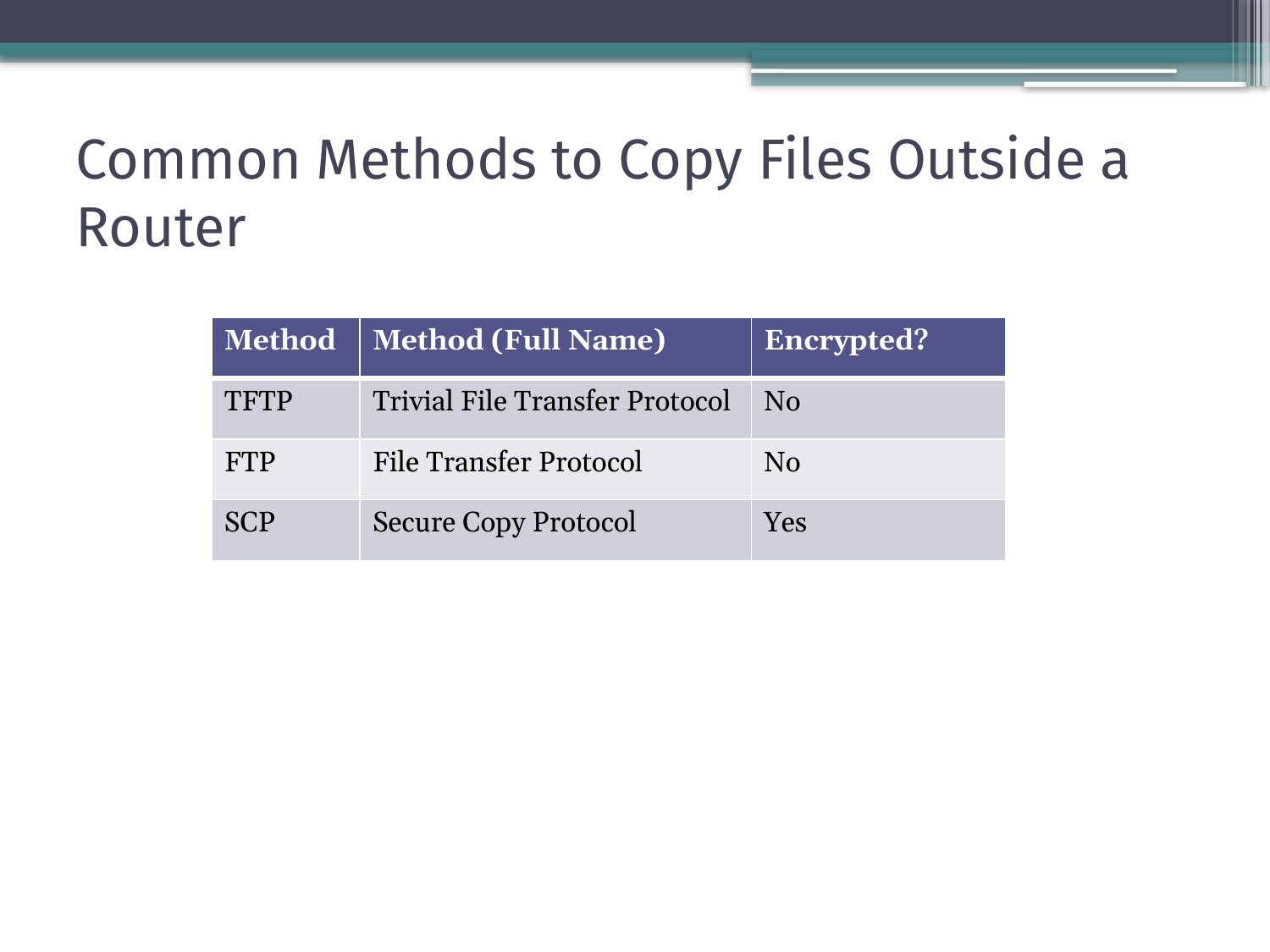

# Common Methods to Copy Files Outside a Router
| Method | Method (Full Name) | Encrypted? |
| --- | --- | --- |
| TFTP | Trivial File Transfer Protocol | No |
| FTP | File Transfer Protocol | No |
| SCP | Secure Copy Protocol | Yes |